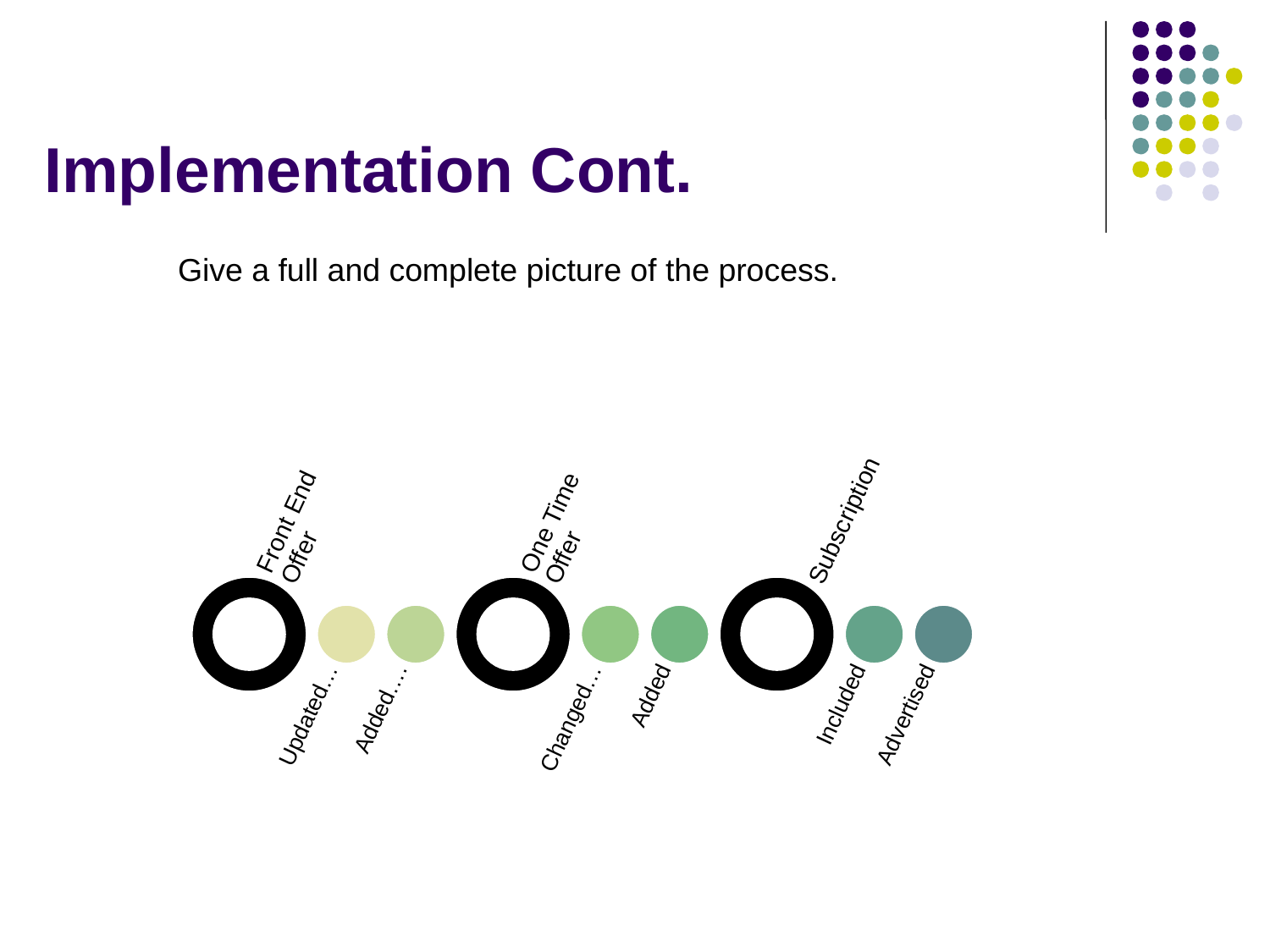

# Implementation Cont.
Give a full and complete picture of the process.
Front End Offer
Updated…
Added….
One Time Offer
Changed…
Added
 Subscription
Included
Advertised